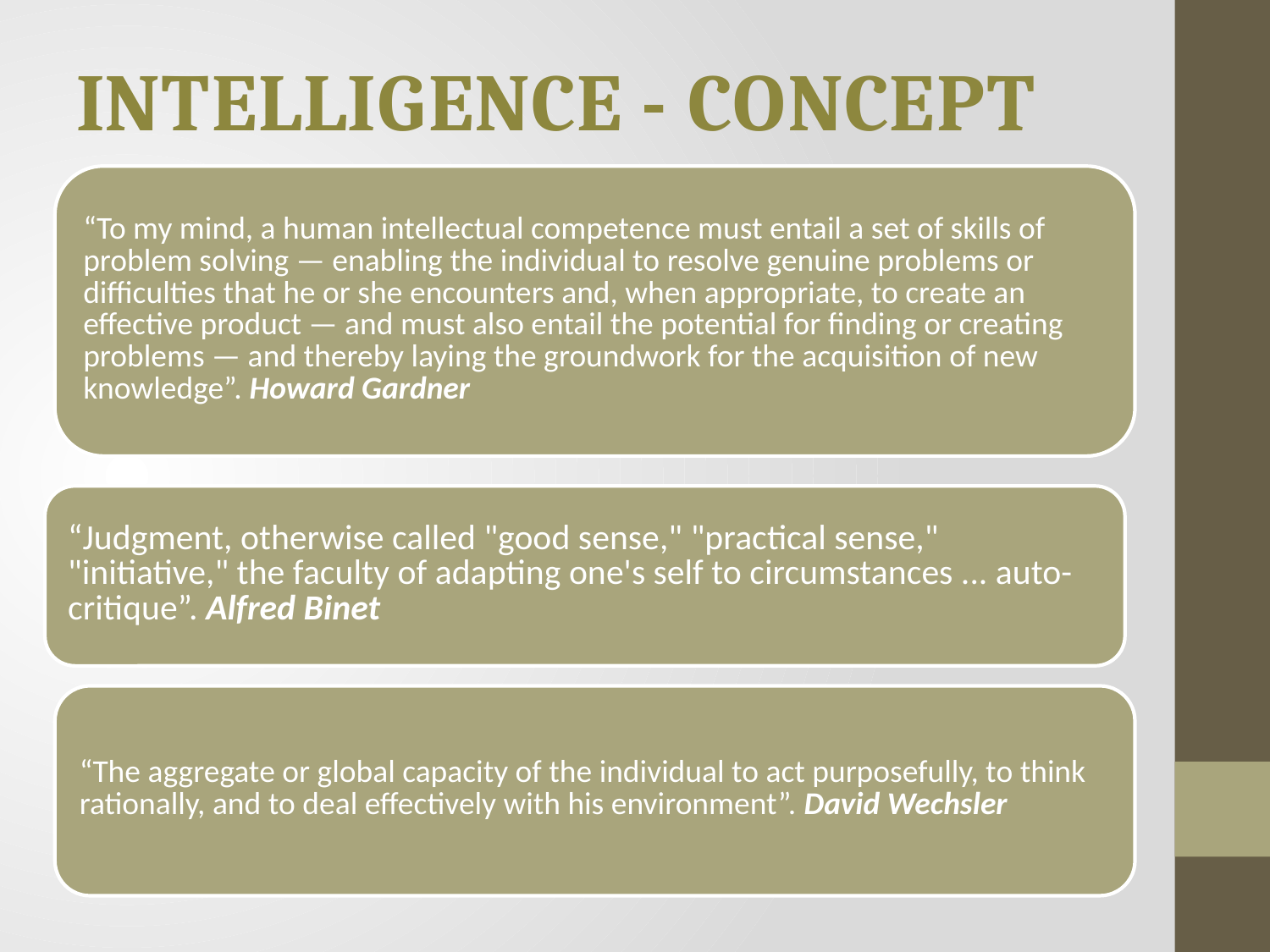

# INTELLIGENCE - CONCEPT
“To my mind, a human intellectual competence must entail a set of skills of problem solving — enabling the individual to resolve genuine problems or difficulties that he or she encounters and, when appropriate, to create an effective product — and must also entail the potential for finding or creating problems — and thereby laying the groundwork for the acquisition of new knowledge”. Howard Gardner

“Judgment, otherwise called "good sense," "practical sense," "initiative," the faculty of adapting one's self to circumstances ... auto-critique”. Alfred Binet
“The aggregate or global capacity of the individual to act purposefully, to think rationally, and to deal effectively with his environment”. David Wechsler